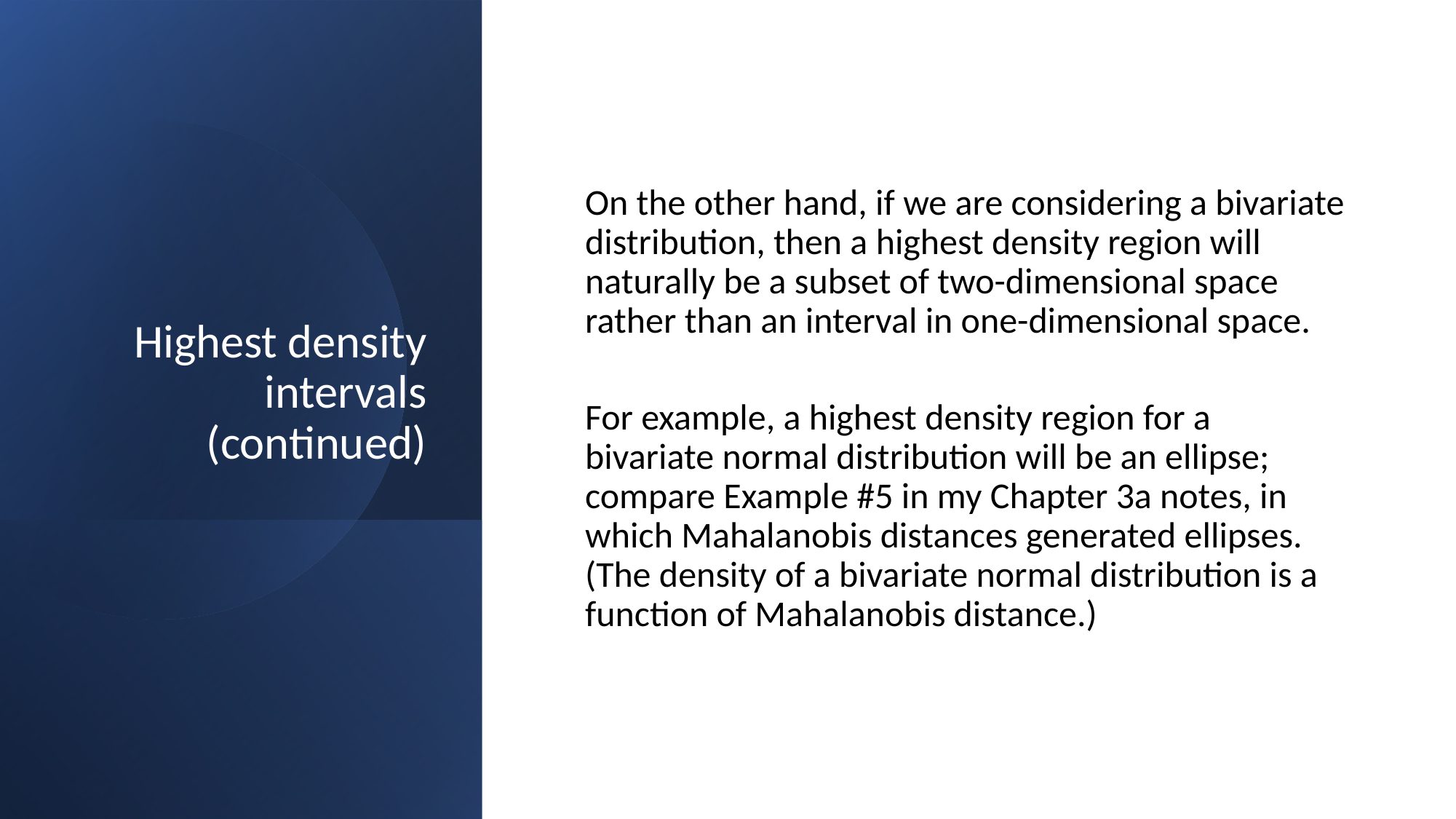

# Highest density intervals (continued)
On the other hand, if we are considering a bivariate distribution, then a highest density region will naturally be a subset of two-dimensional space rather than an interval in one-dimensional space.

For example, a highest density region for a bivariate normal distribution will be an ellipse; compare Example #5 in my Chapter 3a notes, in which Mahalanobis distances generated ellipses.  (The density of a bivariate normal distribution is a function of Mahalanobis distance.)